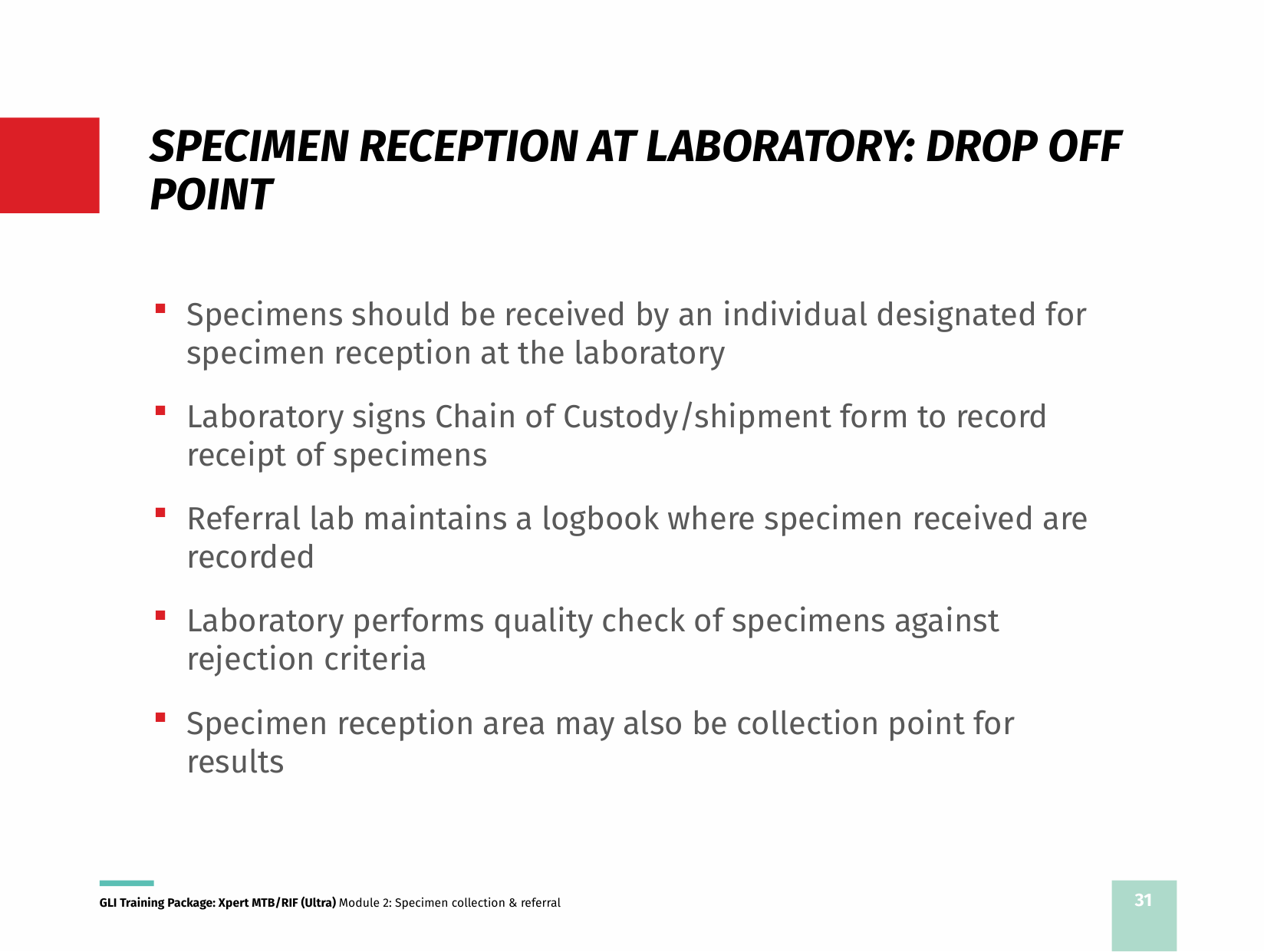

# SPECIMEN RECEPTION AT LABORATORY: DROP OFF POINT
Specimens should be received by an individual designated for specimen reception at the laboratory
Laboratory signs Chain of Custody/shipment form to record receipt of specimens
Referral lab maintains a logbook where specimen received are recorded
Laboratory performs quality check of specimens against rejection criteria
Specimen reception area may also be collection point for results